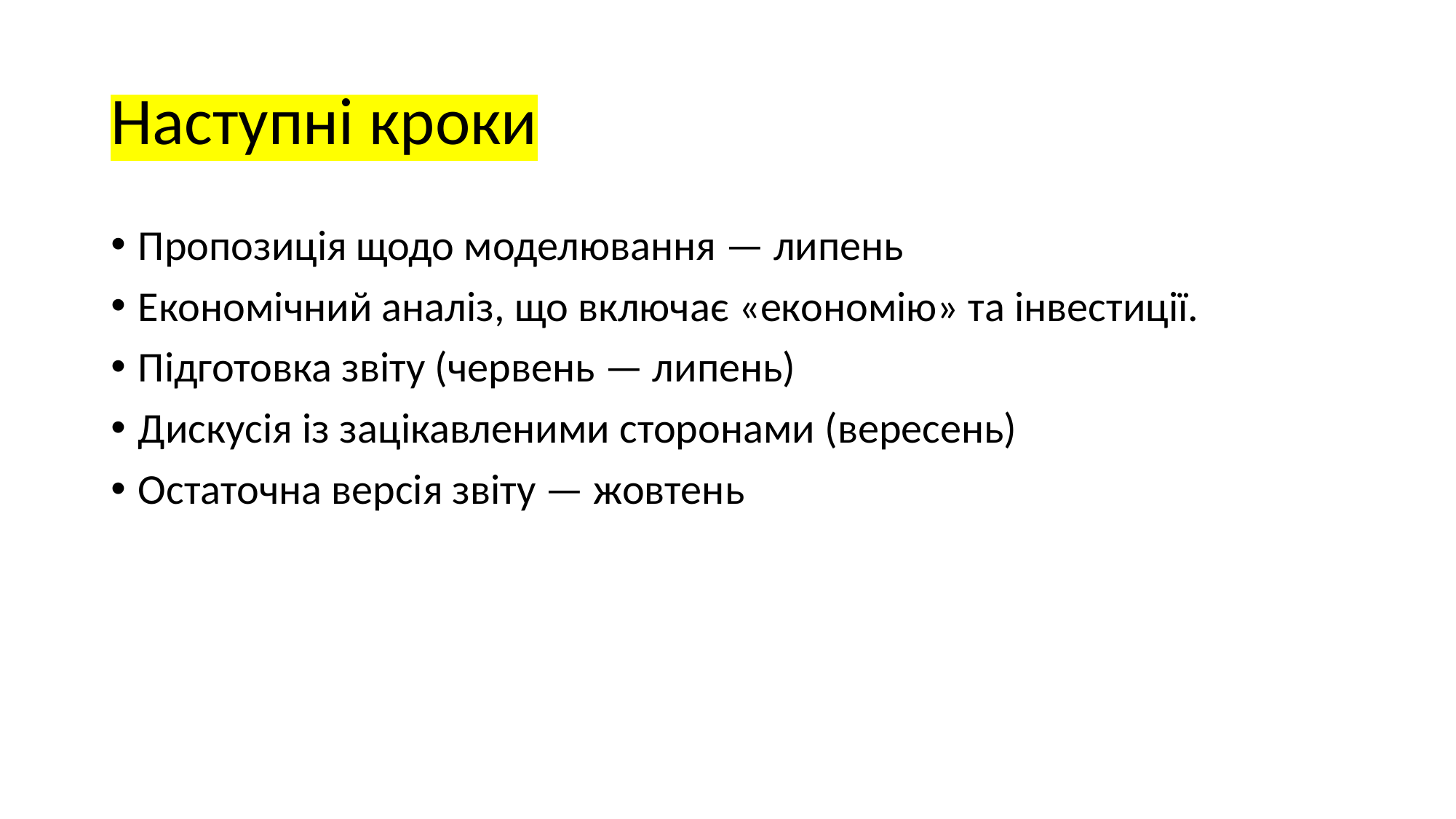

# Наступні кроки
Пропозиція щодо моделювання — липень
Економічний аналіз, що включає «економію» та інвестиції.
Підготовка звіту (червень — липень)
Дискусія із зацікавленими сторонами (вересень)
Остаточна версія звіту — жовтень